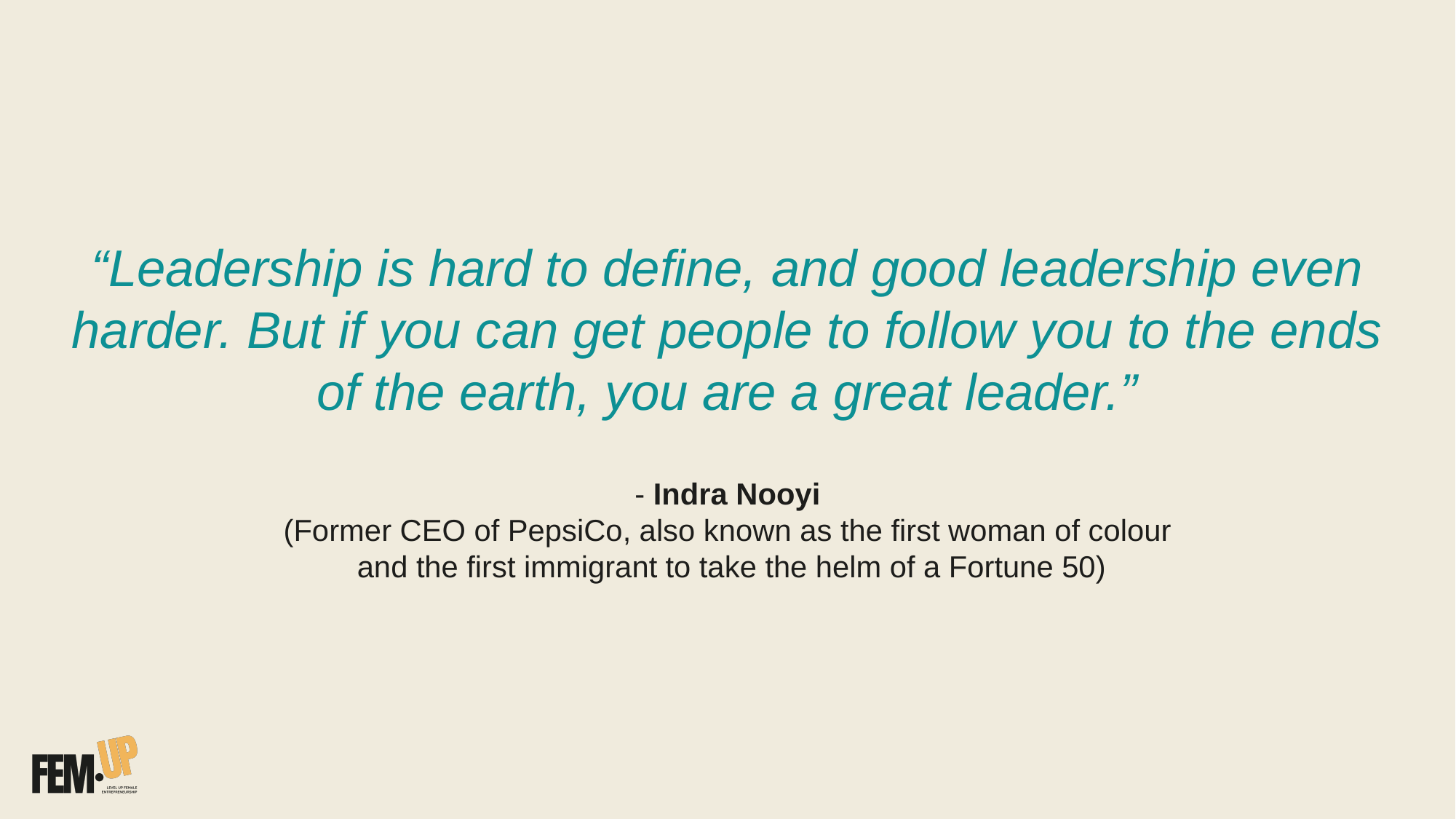

# “Leadership is hard to define, and good leadership even harder. But if you can get people to follow you to the ends of the earth, you are a great leader.”
- Indra Nooyi
(Former CEO of PepsiCo, also known as the first woman of colour
and the first immigrant to take the helm of a Fortune 50)